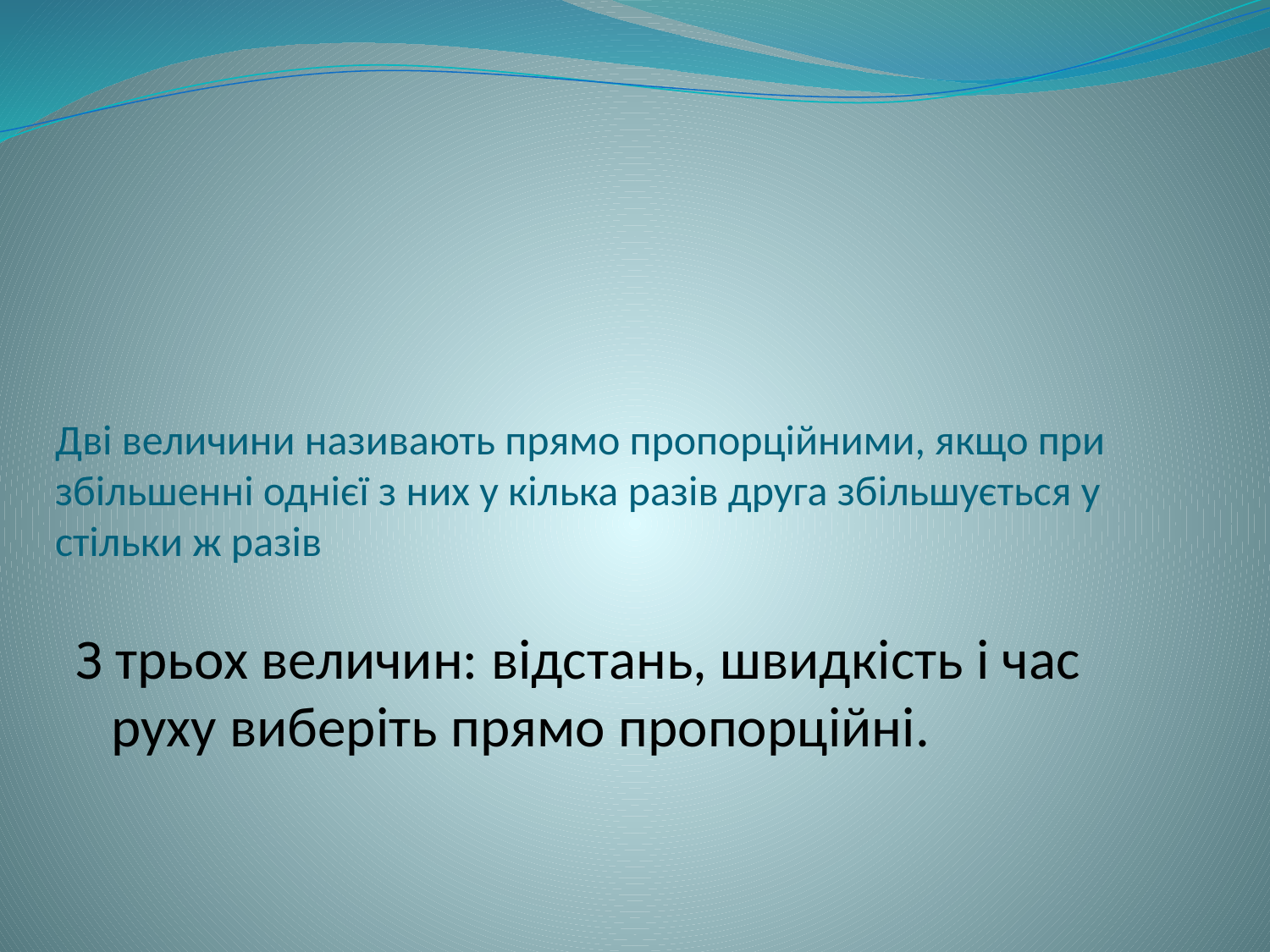

# Дві величини називають прямо пропорційними, якщо при збільшенні однієї з них у кілька разів друга збільшується у стільки ж разів
З трьох величин: відстань, швидкість і час руху виберіть прямо пропорційні.